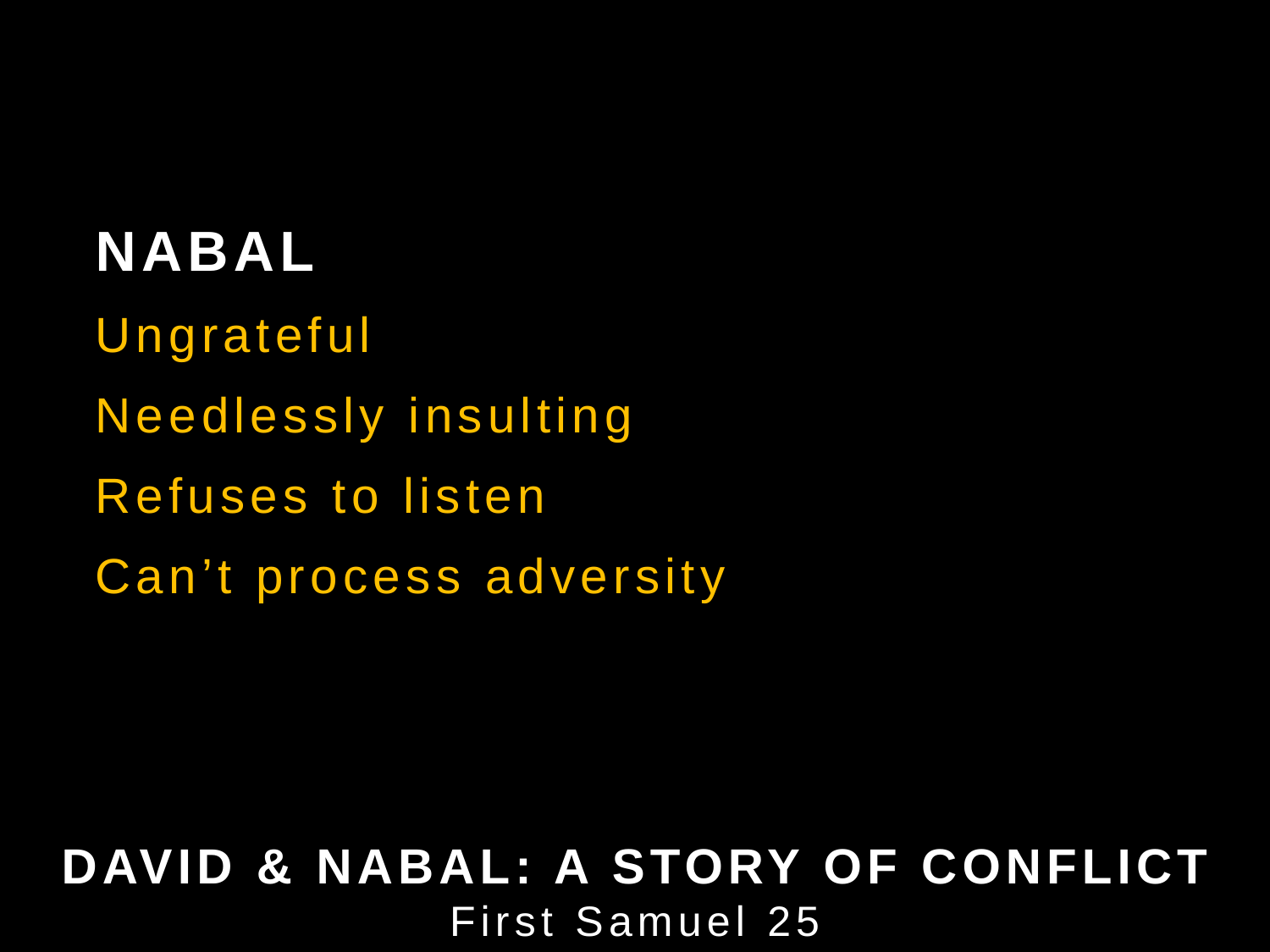

Nabal
Ungrateful
Needlessly insulting
Refuses to listen
Can’t process adversity
David & Nabal: A Story of Conflict
First Samuel 25